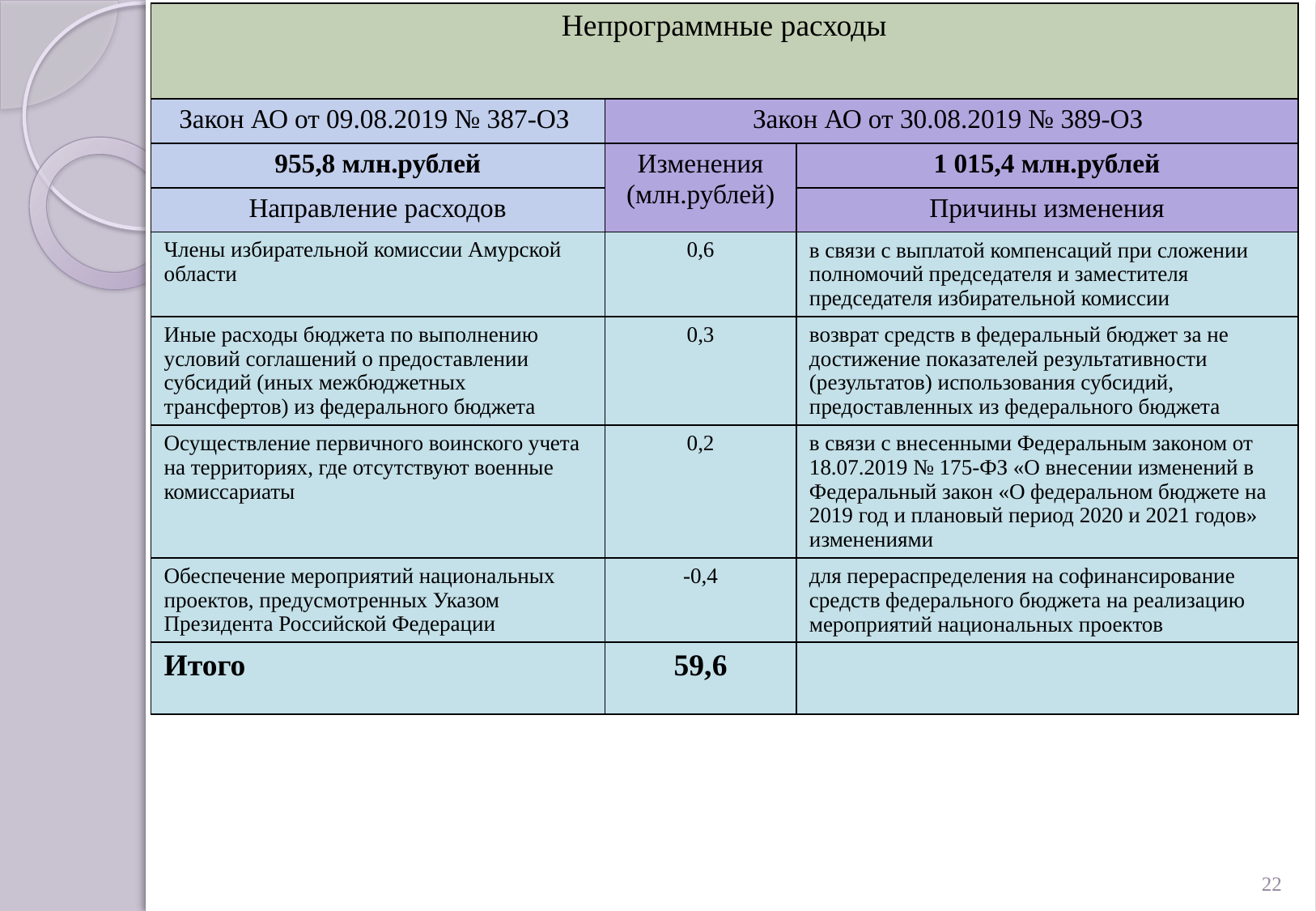

| Непрограммные расходы |  |  |
| --- | --- | --- |
| Закон АО от 09.08.2019 № 387-ОЗ | Закон АО от 30.08.2019 № 389-ОЗ |  |
| 955,8 млн.рублей | Изменения (млн.рублей) | 1 015,4 млн.рублей |
| Направление расходов |  | Причины изменения |
| Члены избирательной комиссии Амурской области | 0,6 | в связи с выплатой компенсаций при сложении полномочий председателя и заместителя председателя избирательной комиссии |
| Иные расходы бюджета по выполнению условий соглашений о предоставлении субсидий (иных межбюджетных трансфертов) из федерального бюджета | 0,3 | возврат средств в федеральный бюджет за не достижение показателей результативности (результатов) использования субсидий, предоставленных из федерального бюджета |
| Осуществление первичного воинского учета на территориях, где отсутствуют военные комиссариаты | 0,2 | в связи с внесенными Федеральным законом от 18.07.2019 № 175-ФЗ «О внесении изменений в Федеральный закон «О федеральном бюджете на 2019 год и плановый период 2020 и 2021 годов» изменениями |
| Обеспечение мероприятий национальных проектов, предусмотренных Указом Президента Российской Федерации | -0,4 | для перераспределения на софинансирование средств федерального бюджета на реализацию мероприятий национальных проектов |
| Итого | 59,6 |  |
22